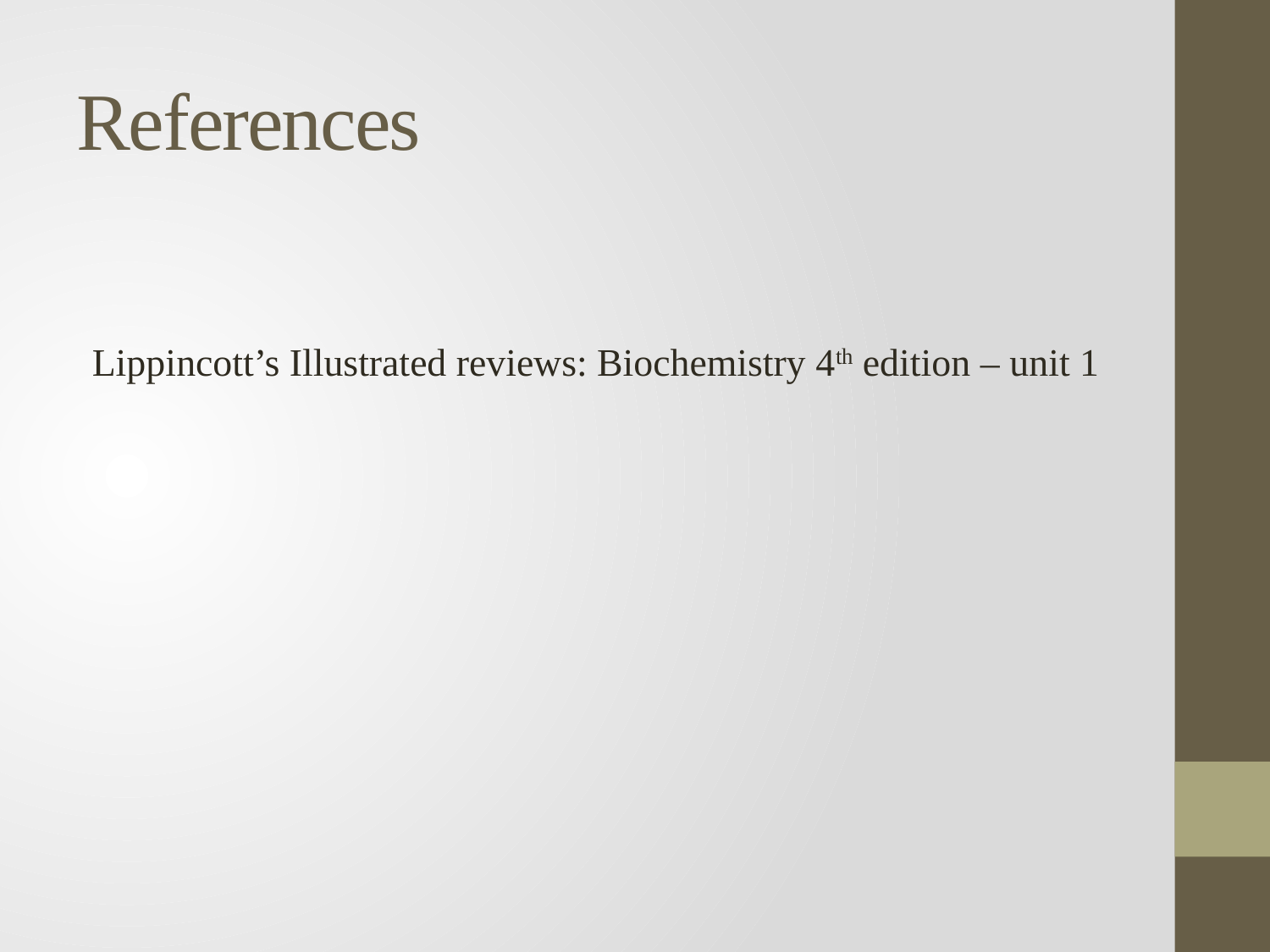

# References

Lippincott’s Illustrated reviews: Biochemistry 4th edition – unit 1